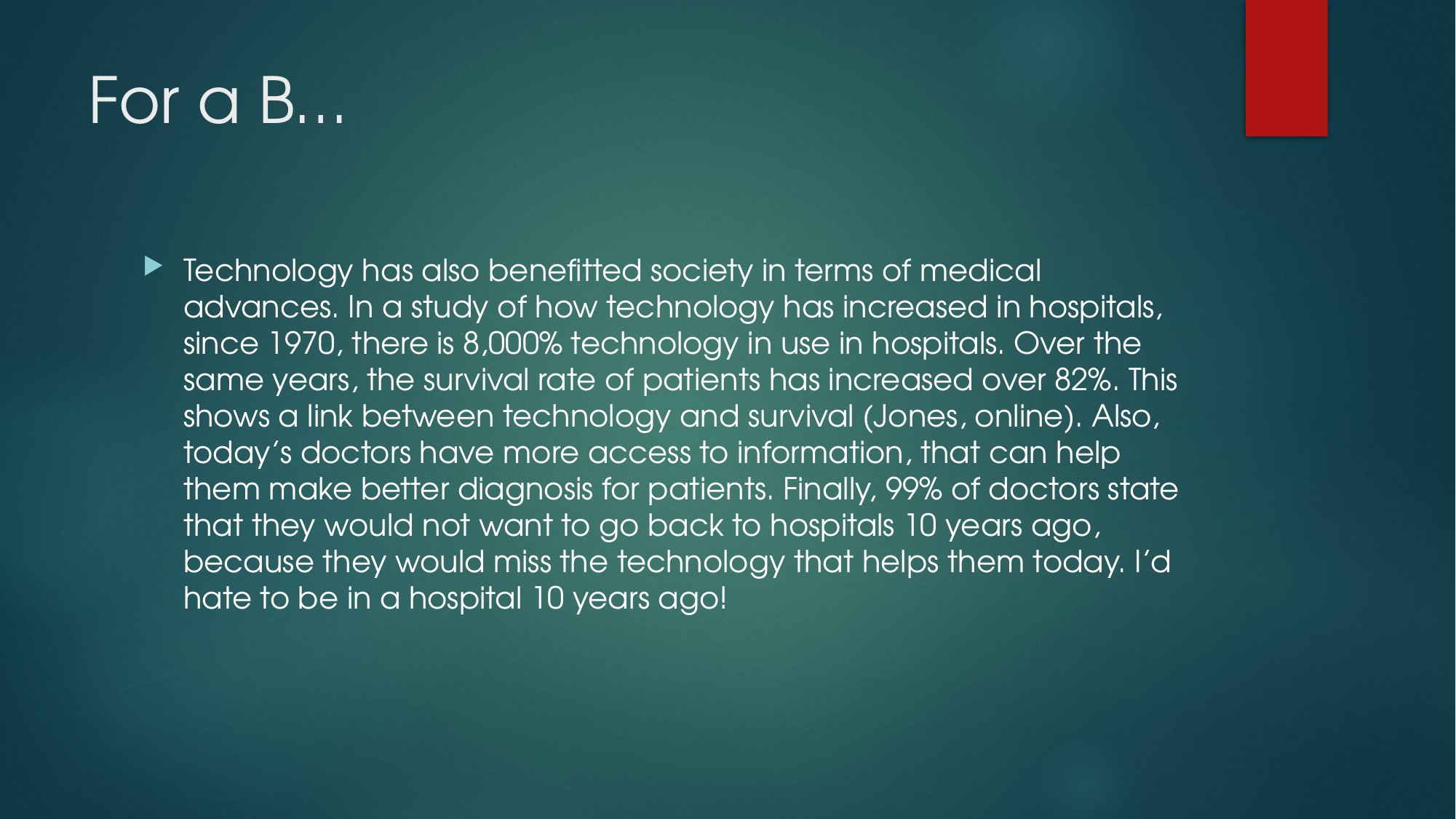

# For a B…
Technology has also benefitted society in terms of medical advances. In a study of how technology has increased in hospitals, since 1970, there is 8,000% technology in use in hospitals. Over the same years, the survival rate of patients has increased over 82%. This shows a link between technology and survival (Jones, online). Also, today’s doctors have more access to information, that can help them make better diagnosis for patients. Finally, 99% of doctors state that they would not want to go back to hospitals 10 years ago, because they would miss the technology that helps them today. I’d hate to be in a hospital 10 years ago!